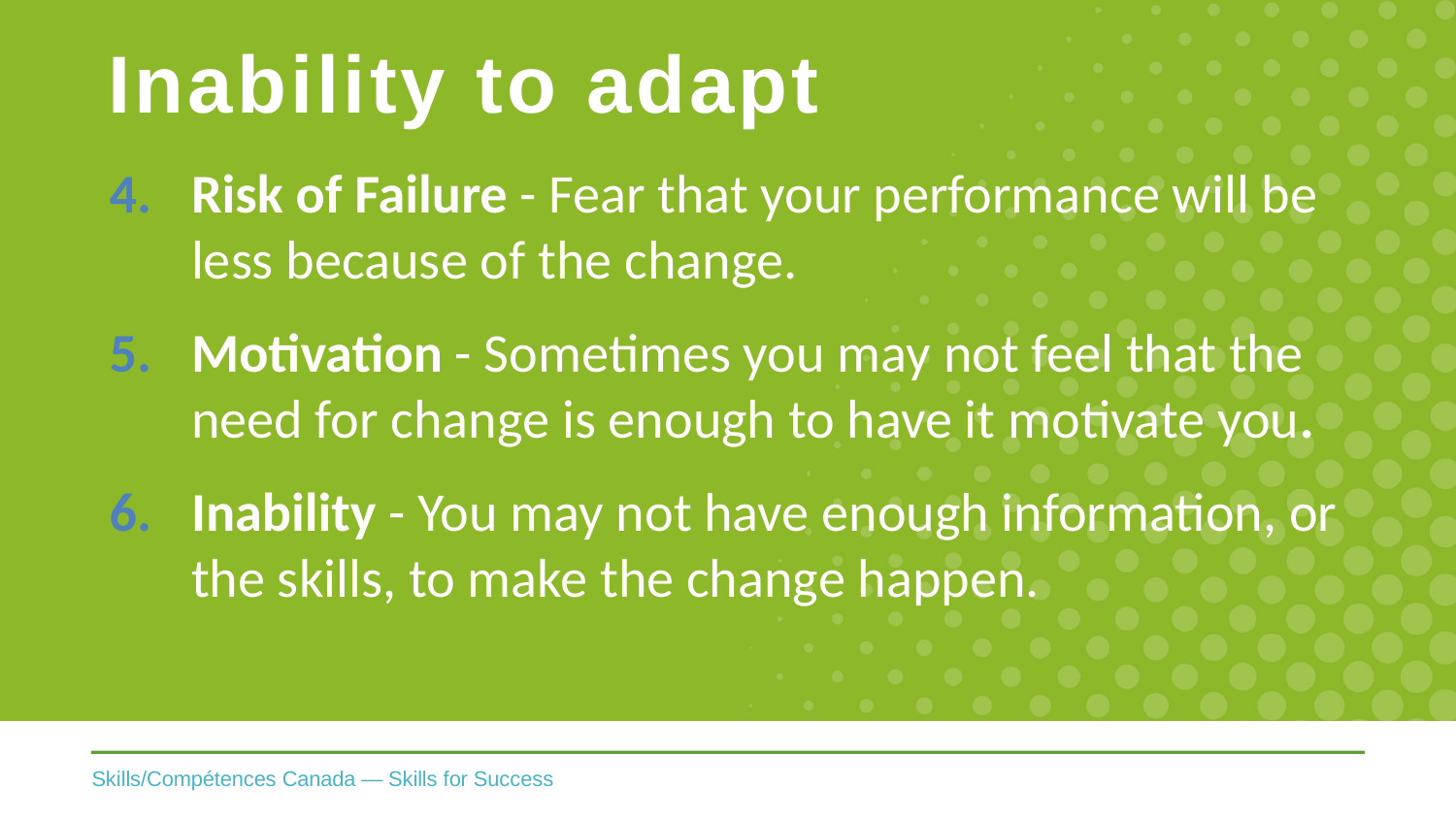

# Inability to adapt
Risk of Failure - Fear that your performance will be less because of the change.
Motivation - Sometimes you may not feel that the need for change is enough to have it motivate you.
Inability - You may not have enough information, or the skills, to make the change happen.